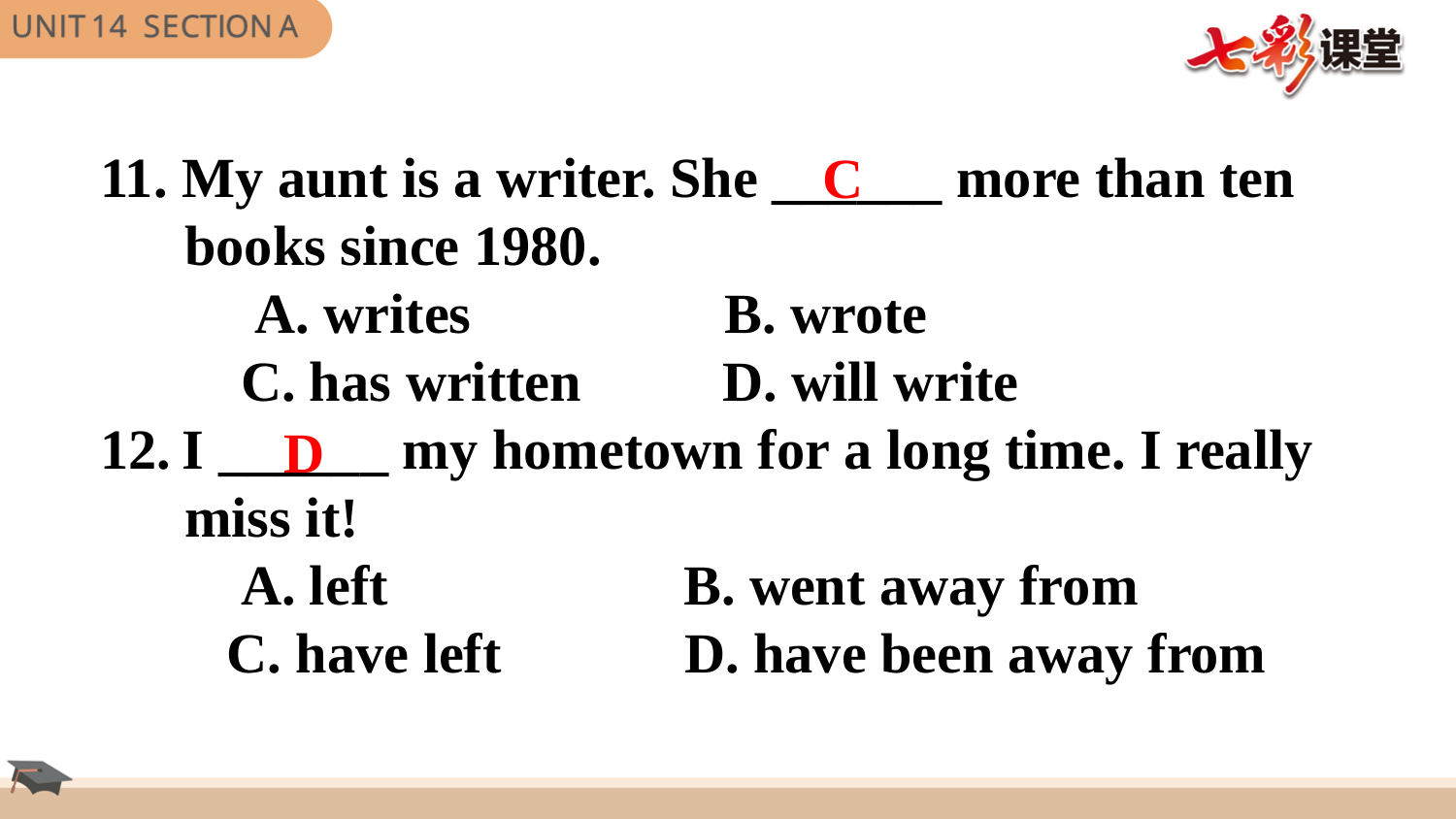

11. My aunt is a writer. She ______ more than ten
      books since 1980.
           A. writes                  B. wrote
          C. has written          D. will write
I ______ my hometown for a long time. I really
      miss it!
          A. left                     B. went away from
         C. have left             D. have been away from
C
D